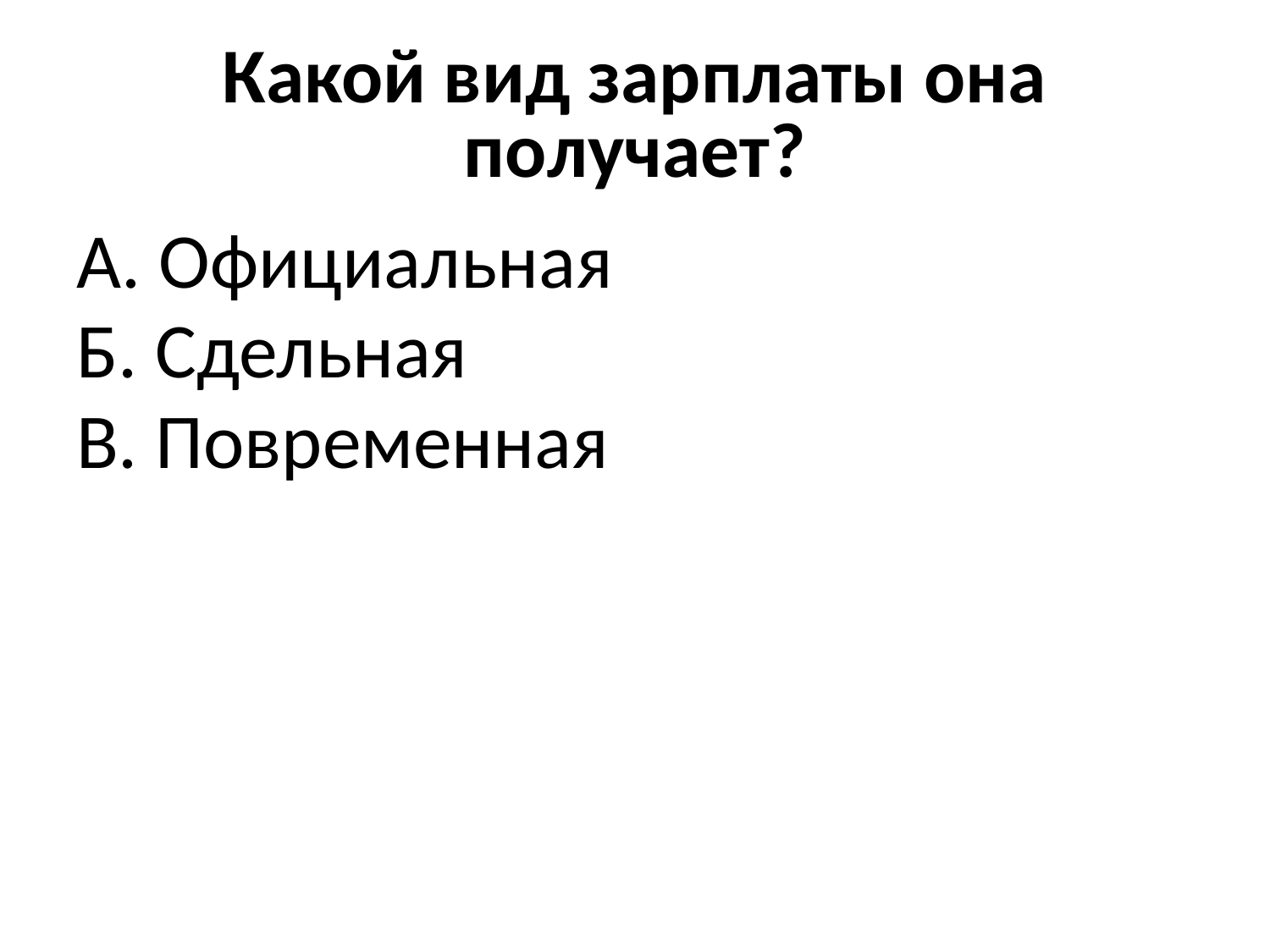

# Какой вид зарплаты она получает?
А. Официальная
Б. Сдельная
В. Повременная